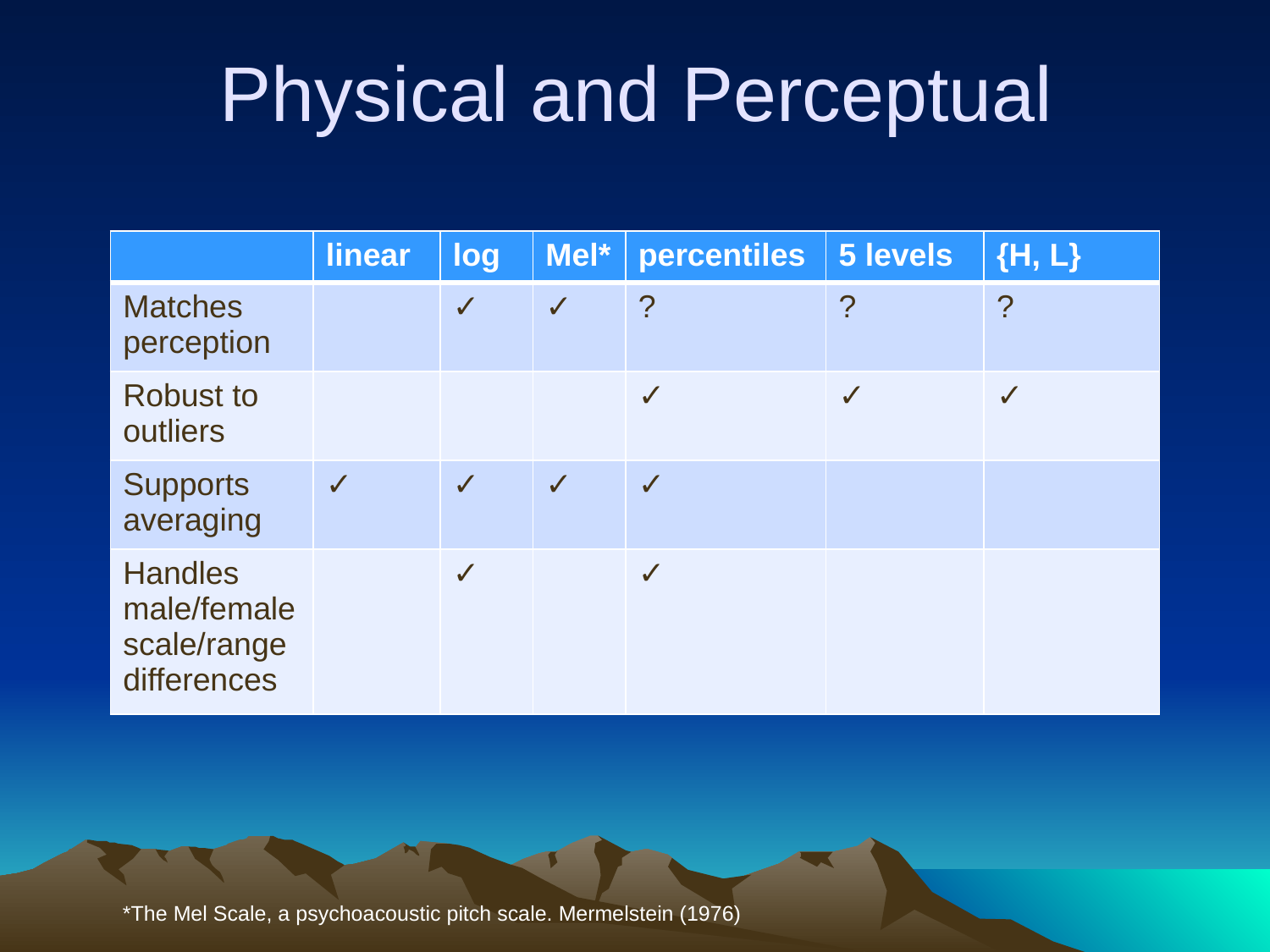

# Physical and Perceptual
|  | linear | log | Mel\* | percentiles | 5 levels | {H, L} |
| --- | --- | --- | --- | --- | --- | --- |
| Matches perception |  | ✓ | ✓ | ? | ? | ? |
| Robust to outliers |  |  |  | ✓ | ✓ | ✓ |
| Supports averaging | ✓ | ✓ | ✓ | ✓ |  |  |
| Handles male/female scale/range differences |  | ✓ |  | ✓ |  |  |
pitch
F0
*The Mel Scale, a psychoacoustic pitch scale. Mermelstein (1976)